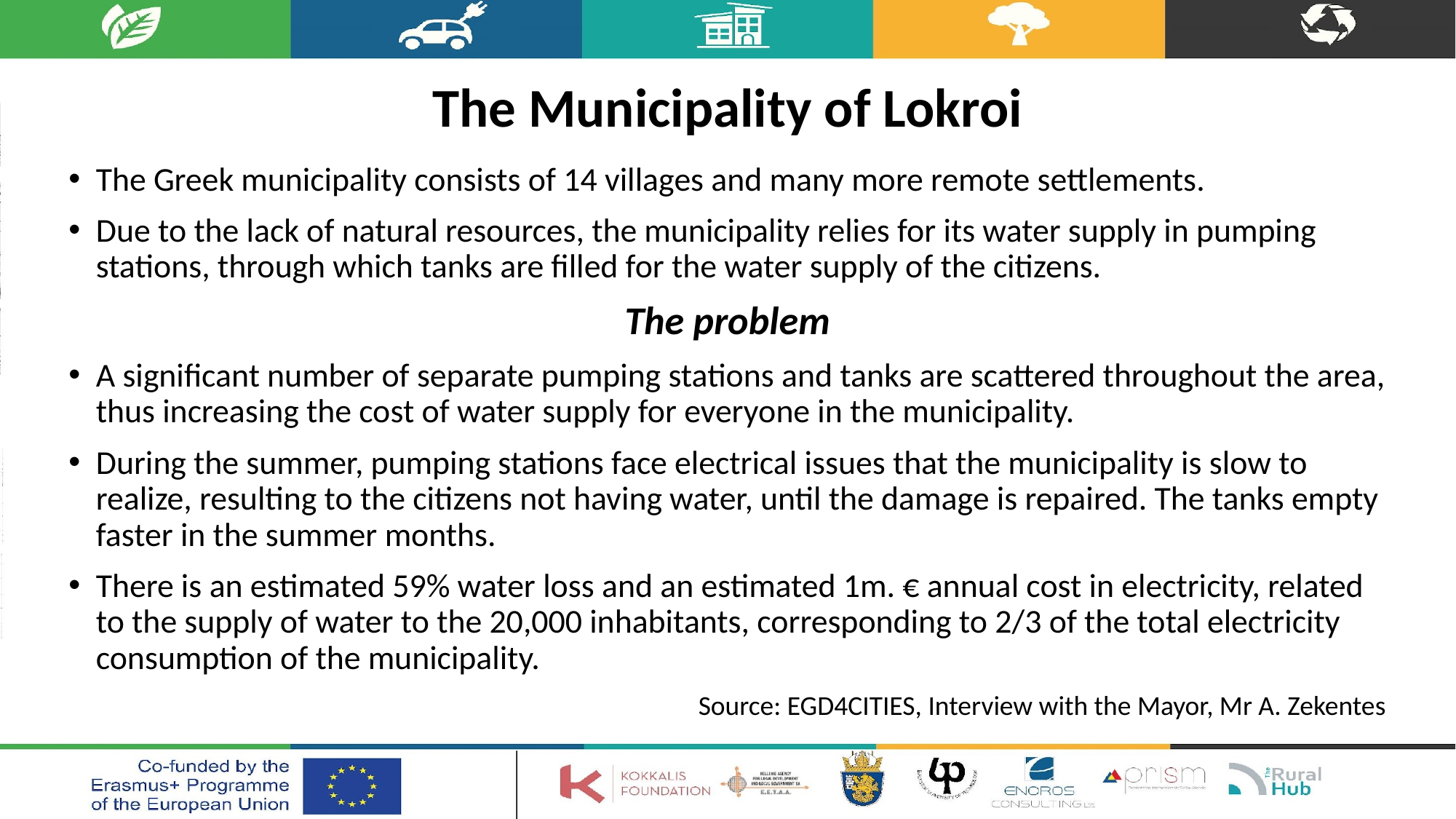

# The Municipality of Lokroi
The Greek municipality consists of 14 villages and many more remote settlements.
Due to the lack of natural resources, the municipality relies for its water supply in pumping stations, through which tanks are filled for the water supply of the citizens.
The problem
A significant number of separate pumping stations and tanks are scattered throughout the area, thus increasing the cost of water supply for everyone in the municipality.
During the summer, pumping stations face electrical issues that the municipality is slow to realize, resulting to the citizens not having water, until the damage is repaired. The tanks empty faster in the summer months.
There is an estimated 59% water loss and an estimated 1m. € annual cost in electricity, related to the supply of water to the 20,000 inhabitants, corresponding to 2/3 of the total electricity consumption of the municipality.
Source: EGD4CITIES, Interview with the Mayor, Mr A. Zekentes